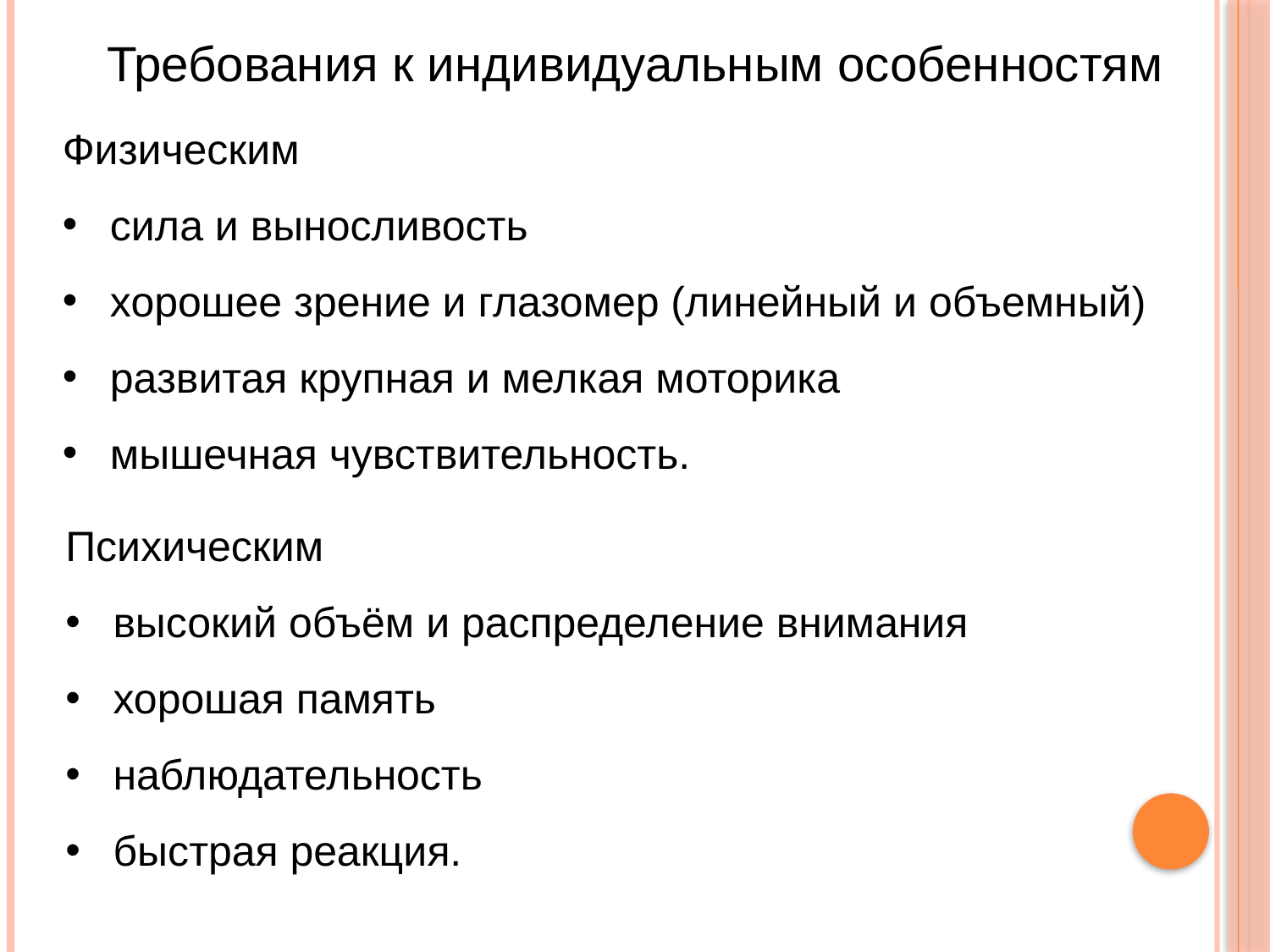

Требования к индивидуальным особенностям
Физическим
сила и выносливость
хорошее зрение и глазомер (линейный и объемный)
развитая крупная и мелкая моторика
мышечная чувствительность.
Психическим
высокий объём и распределение внимания
хорошая память
наблюдательность
быстрая реакция.